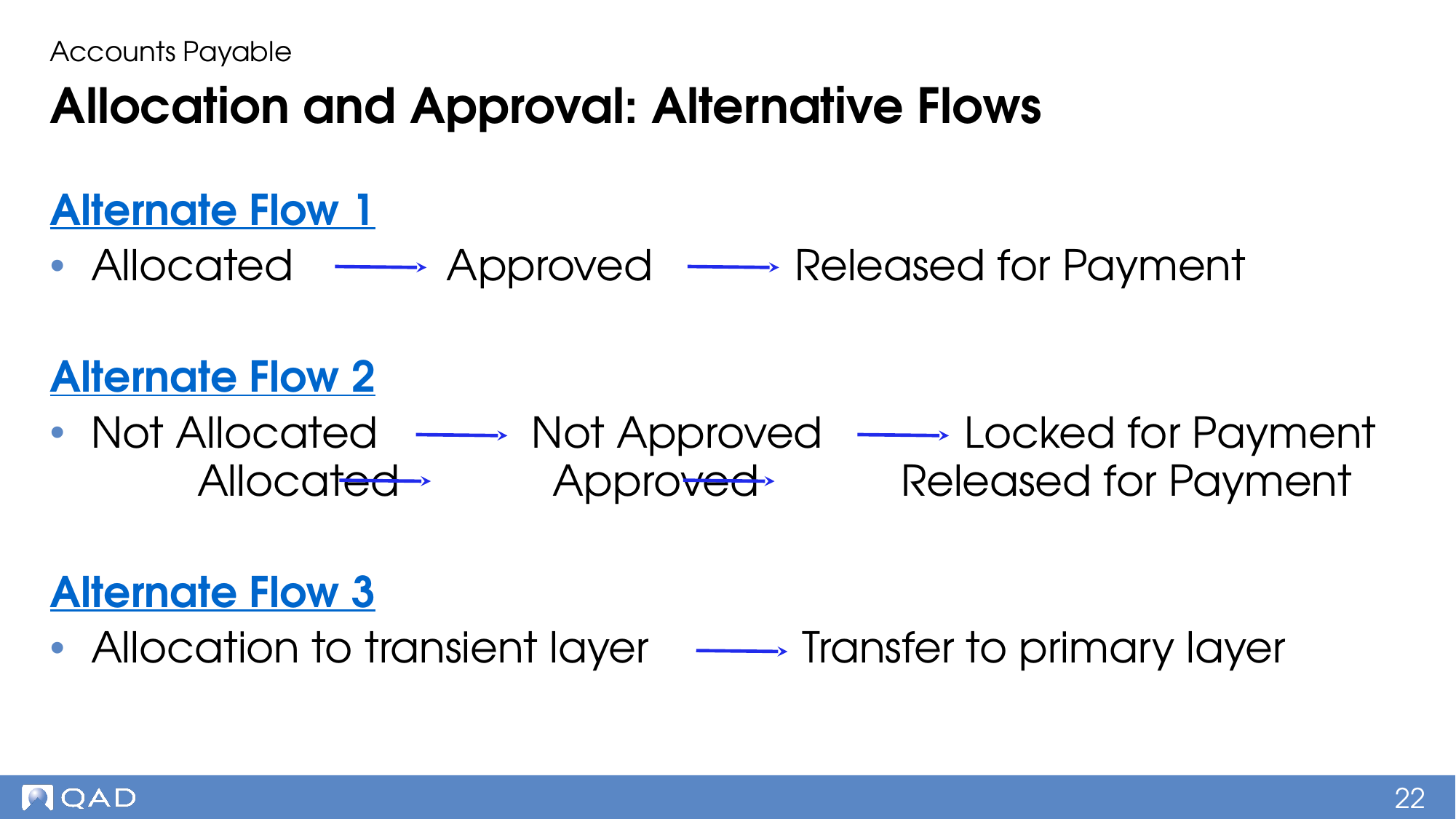

Accounts Payable
# Allocation and Approval: Alternative Flows
Alternate Flow 1
Allocated             Approved            Released for Payment

Alternate Flow 2
Not Allocated             Not Approved            Locked for Payment            Allocated             Approved            Released for Payment

Alternate Flow 3
Allocation to transient layer             Transfer to primary layer

22